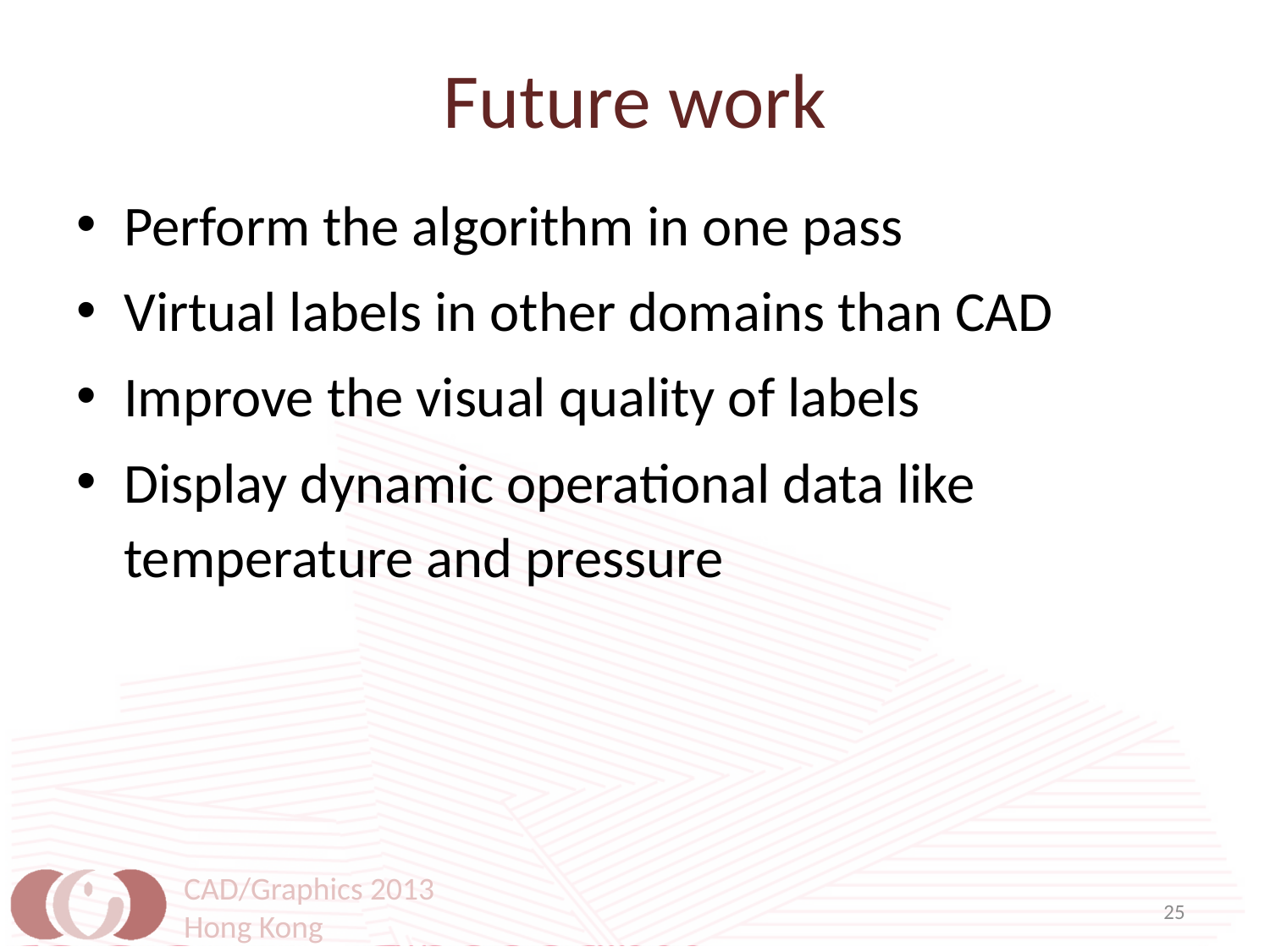

# Future work
Perform the algorithm in one pass
Virtual labels in other domains than CAD
Improve the visual quality of labels
Display dynamic operational data like temperature and pressure

CAD/Graphics 2013
Hong Kong